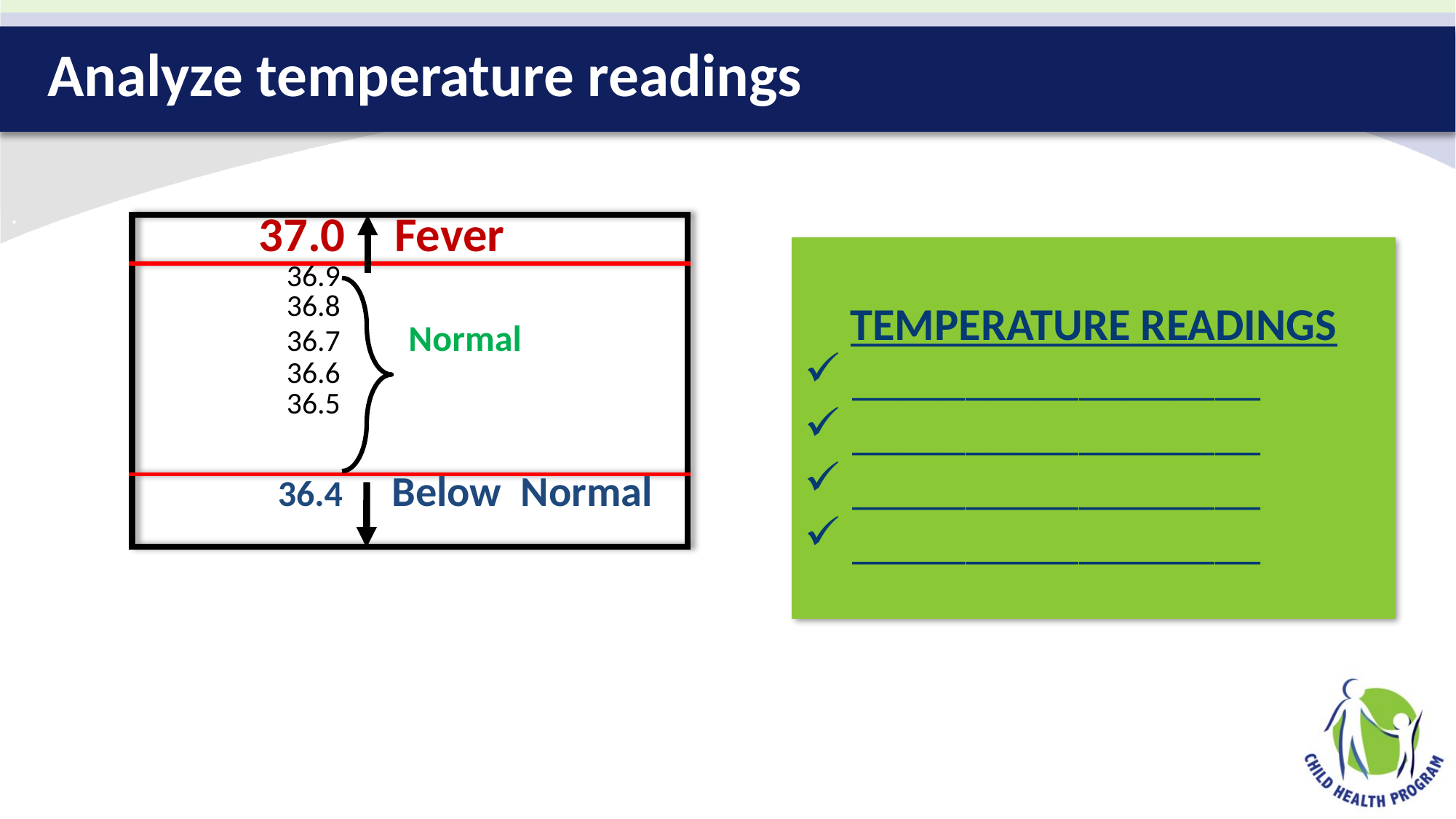

# Analyze temperature readings
.
| 37.0 Fever |
| --- |
| 36.9 36.8 36.7 Normal 36.6 36.5 |
| 36.4 Below Normal |

Temperature readings
 __________________
 __________________
 __________________
 __________________